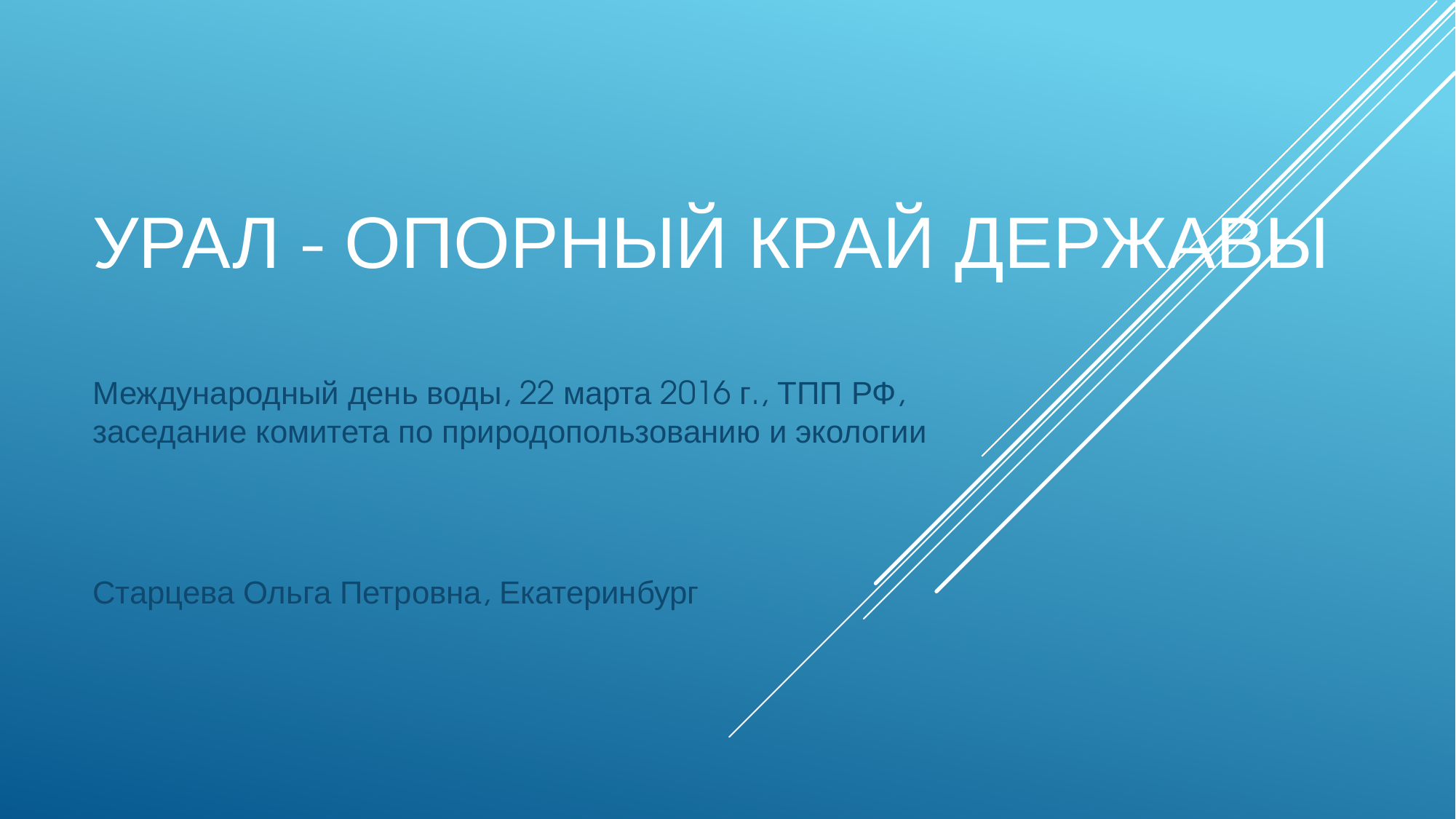

# Урал - опорный край державы
Международный день воды, 22 марта 2016 г., ТПП РФ, заседание комитета по природопользованию и экологии

Старцева Ольга Петровна, Екатеринбург